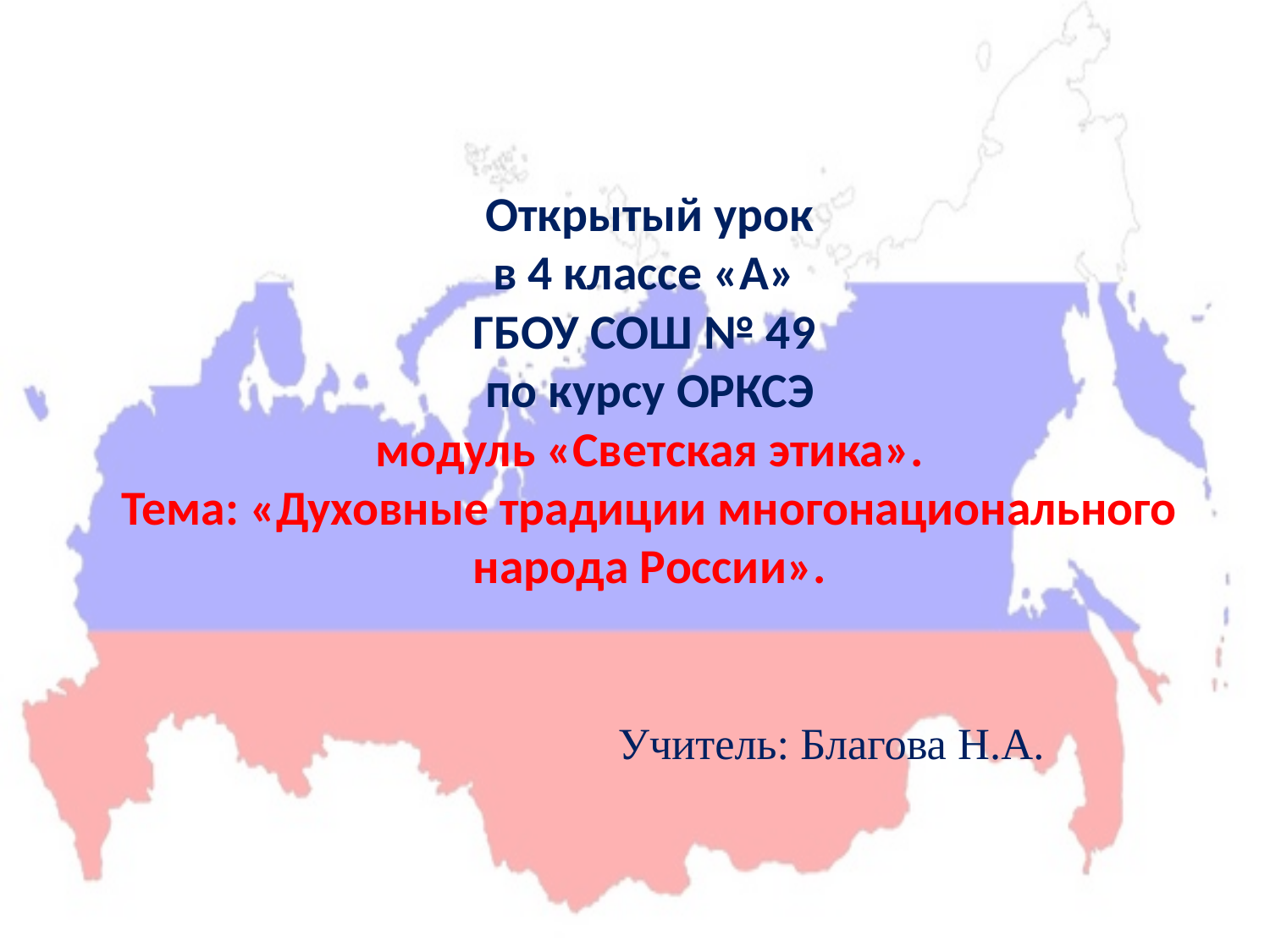

# Открытый урок в 4 классе «А» ГБОУ СОШ № 49 по курсу ОРКСЭ модуль «Светская этика». Тема: «Духовные традиции многонационального народа России». Учитель: Благова Н.А.